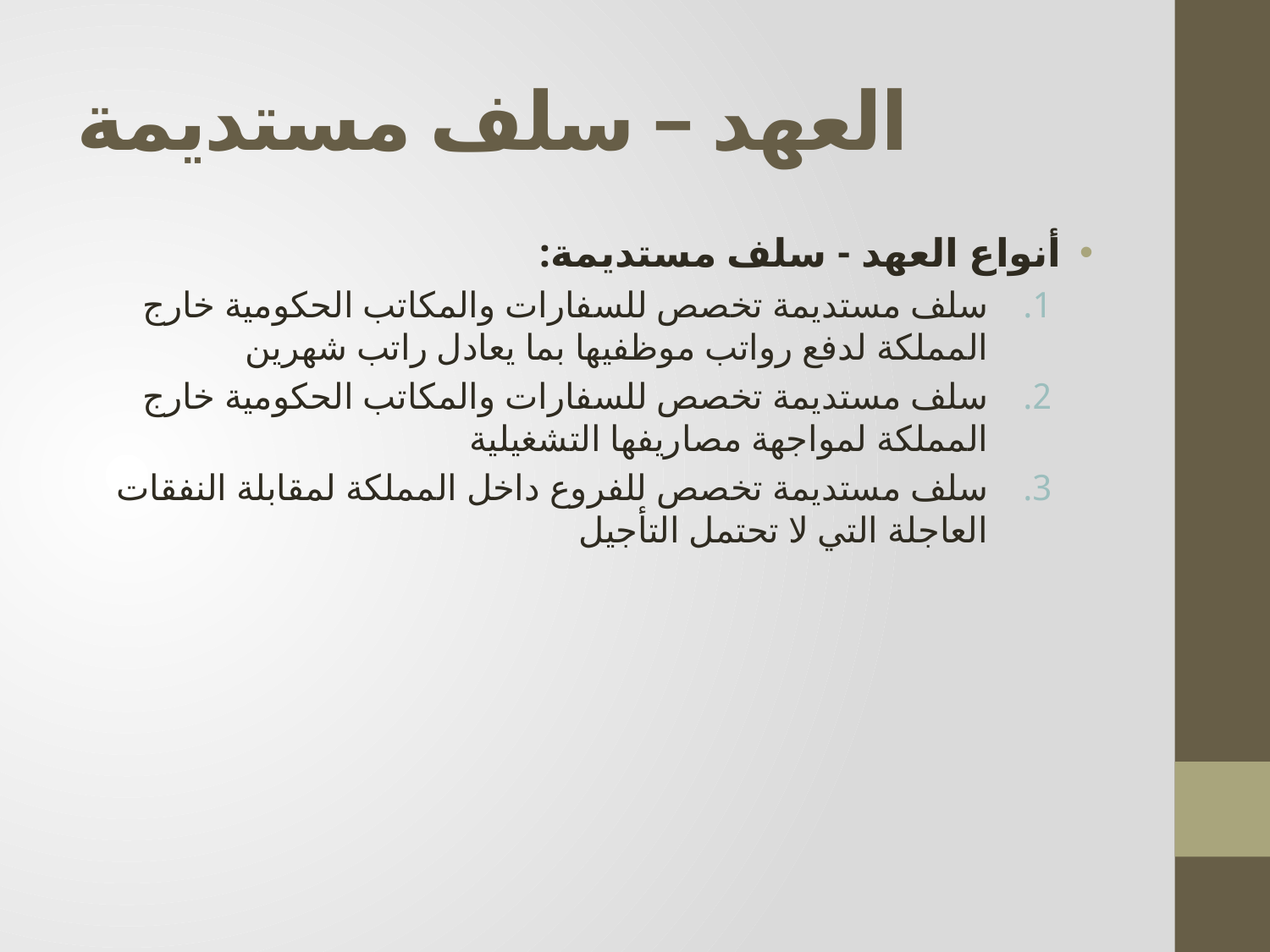

# العهد – سلف مستديمة
أنواع العهد - سلف مستديمة:
سلف مستديمة تخصص للسفارات والمكاتب الحكومية خارج المملكة لدفع رواتب موظفيها بما يعادل راتب شهرين
سلف مستديمة تخصص للسفارات والمكاتب الحكومية خارج المملكة لمواجهة مصاريفها التشغيلية
سلف مستديمة تخصص للفروع داخل المملكة لمقابلة النفقات العاجلة التي لا تحتمل التأجيل